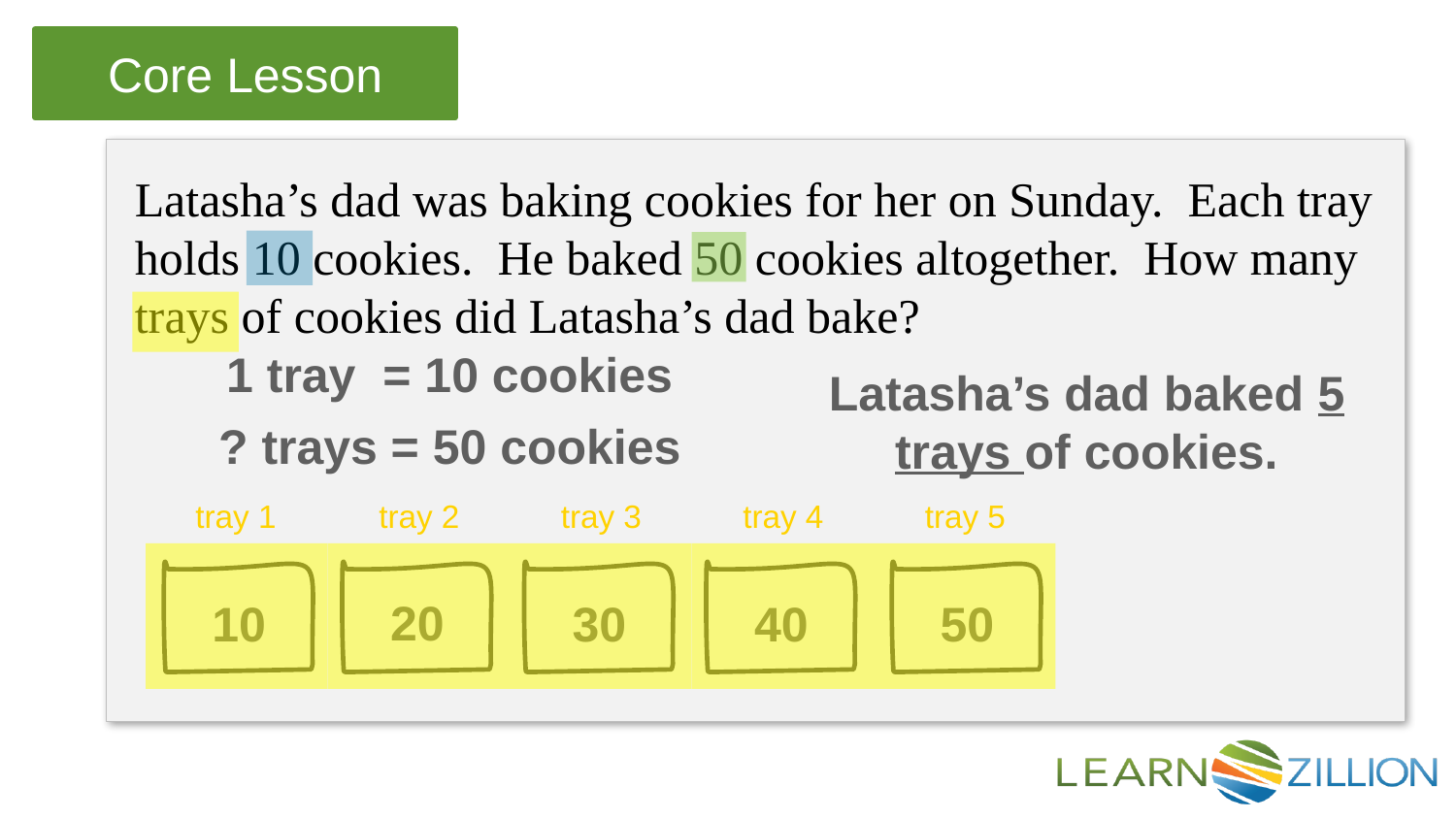

Latasha’s dad was baking cookies for her on Sunday.  Each tray holds 10 cookies.  He baked 50 cookies altogether.  How many trays of cookies did Latasha’s dad bake?

1 tray  = 10 cookies
Latasha’s dad baked 5 trays of cookies.
? trays = 50 cookies
tray 1
tray 2
tray 3
tray 4
tray 5

10

50

30

40

20